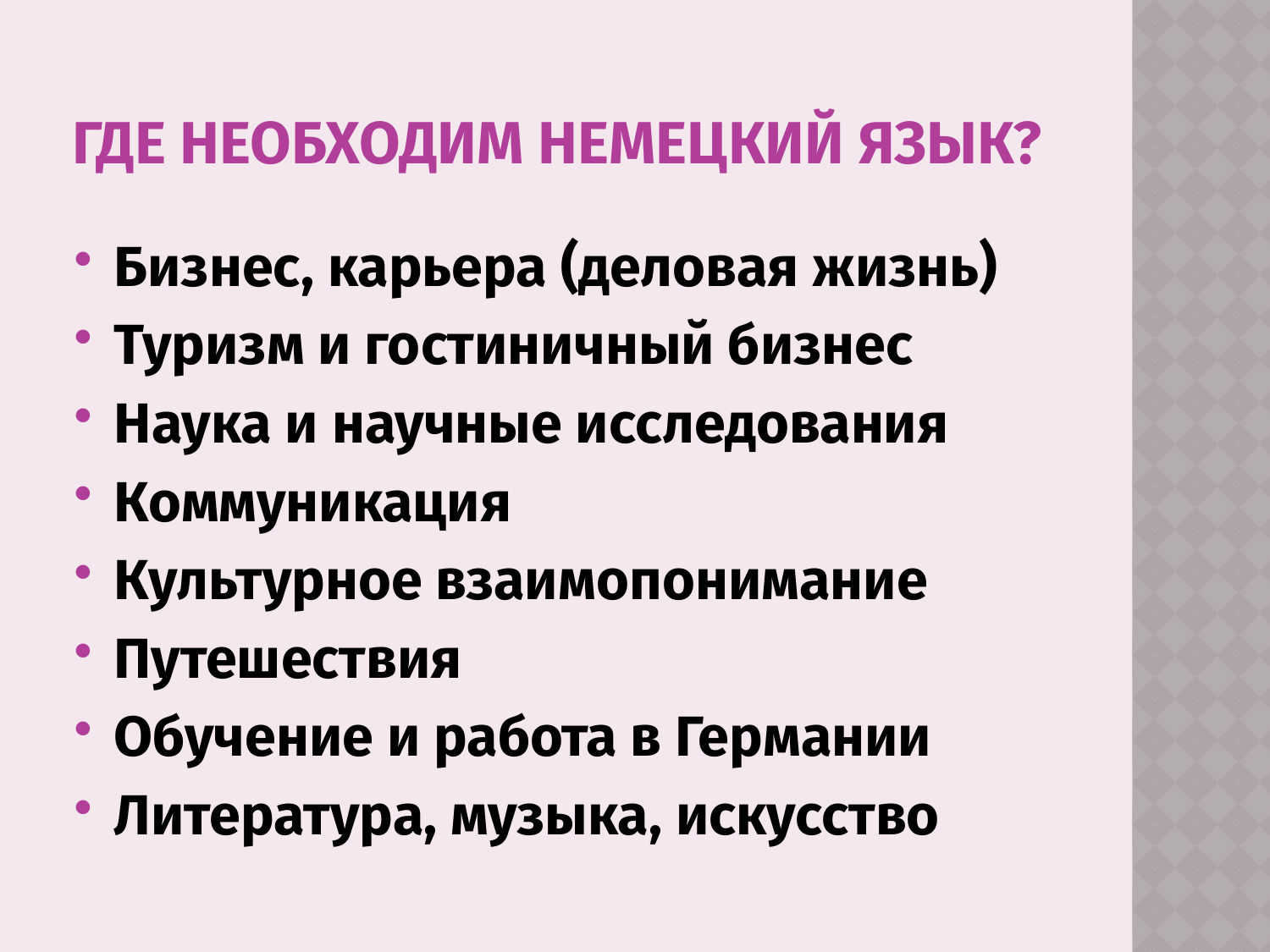

# Где необходим немецкий язык?
Бизнес, карьера (деловая жизнь)
Туризм и гостиничный бизнес
Наука и научные исследования
Коммуникация
Культурное взаимопонимание
Путешествия
Обучение и работа в Германии
Литература, музыка, искусство